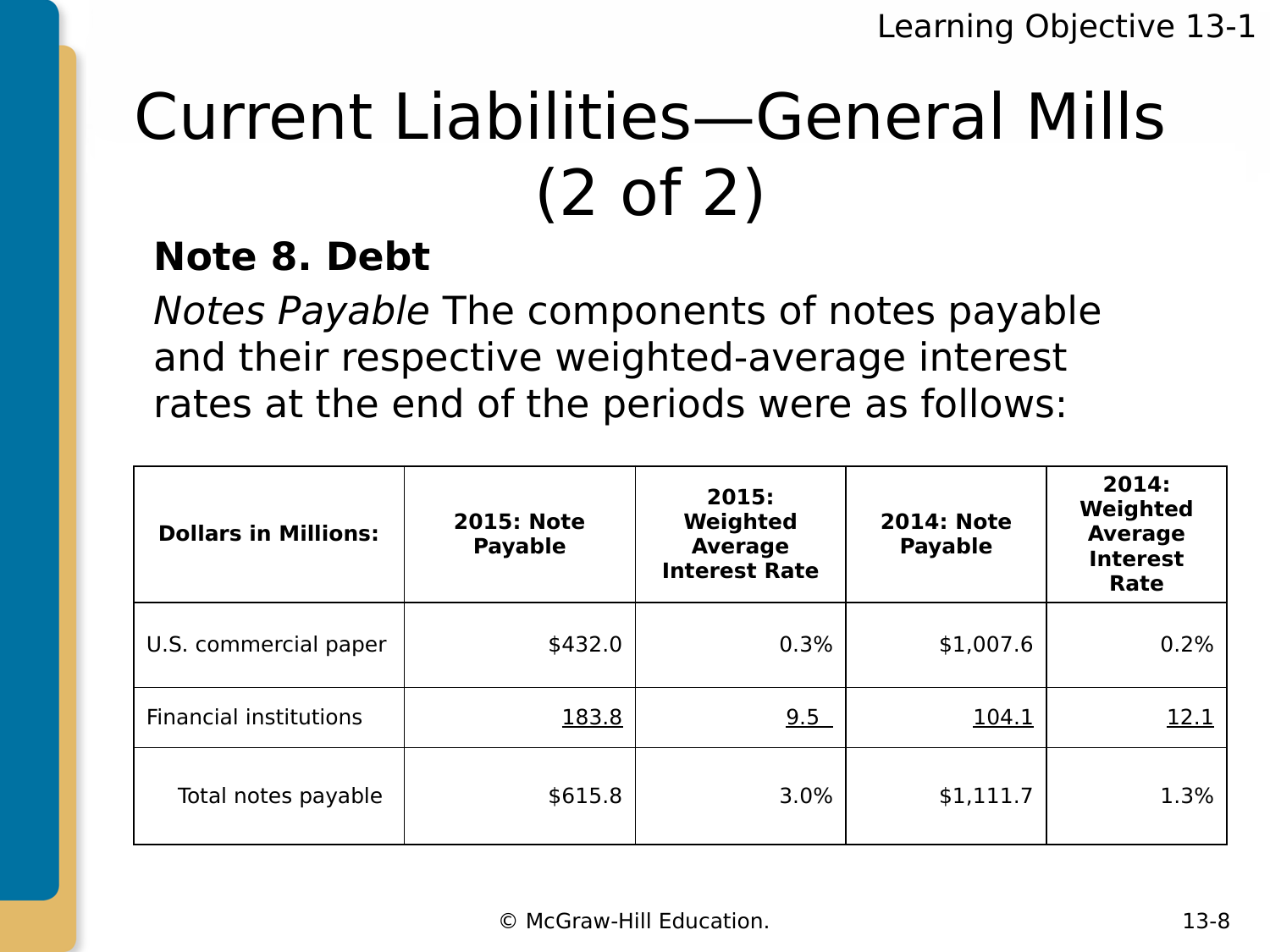

Learning Objective 13-1
# Current Liabilities—General Mills (2 of 2)
Note 8. Debt
Notes Payable The components of notes payable and their respective weighted-average interest rates at the end of the periods were as follows:
| Dollars in Millions: | 2015: Note Payable | 2015: Weighted Average Interest Rate | 2014: Note Payable | 2014: Weighted Average Interest Rate |
| --- | --- | --- | --- | --- |
| U.S. commercial paper | $432.0 | 0.3% | $1,007.6 | 0.2% |
| Financial institutions | 183.8 | 9.5 | 104.1 | 12.1 |
| Total notes payable | $615.8 | 3.0% | $1,111.7 | 1.3% |